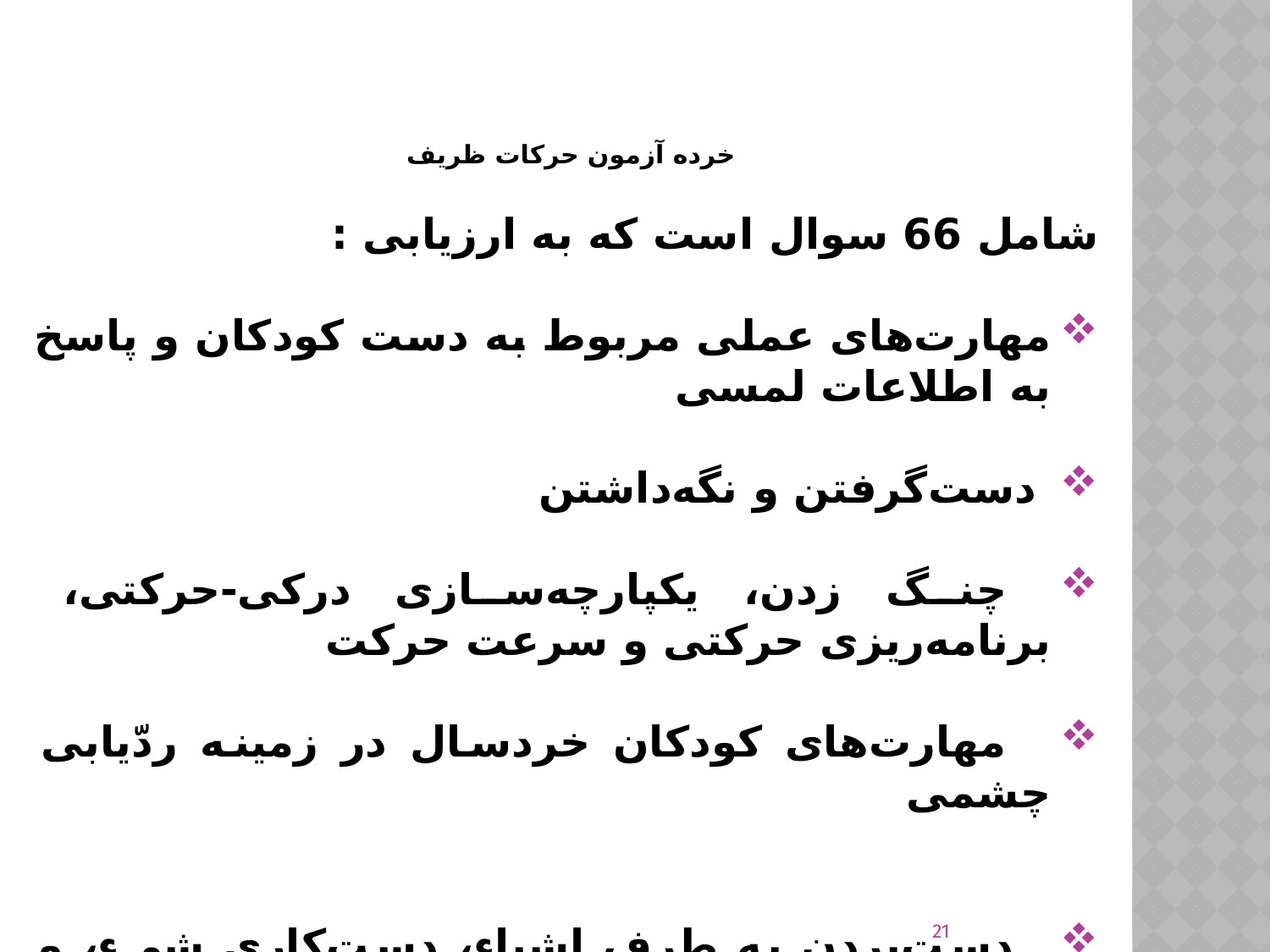

# خرده آزمون حرکات ظریف
شامل 66 سوال است که به ارزیابی :

مهارت‌های عملی مربوط به دست کودکان و پاسخ به اطلاعات لمسی

 دست‌گرفتن و نگه‌داشتن

 چنگ زدن، یکپارچه‌سازی درکی-حرکتی، برنامه‌ریزی حرکتی و سرعت حرکت

  مهارت‌های کودکان خردسال در زمینه ردّیابی چشمی‌‌

  دست‌بردن به طرف اشیاء، دست‌کاری شیء، و درچنگ گرفتن/گرفتن اشیاء

21